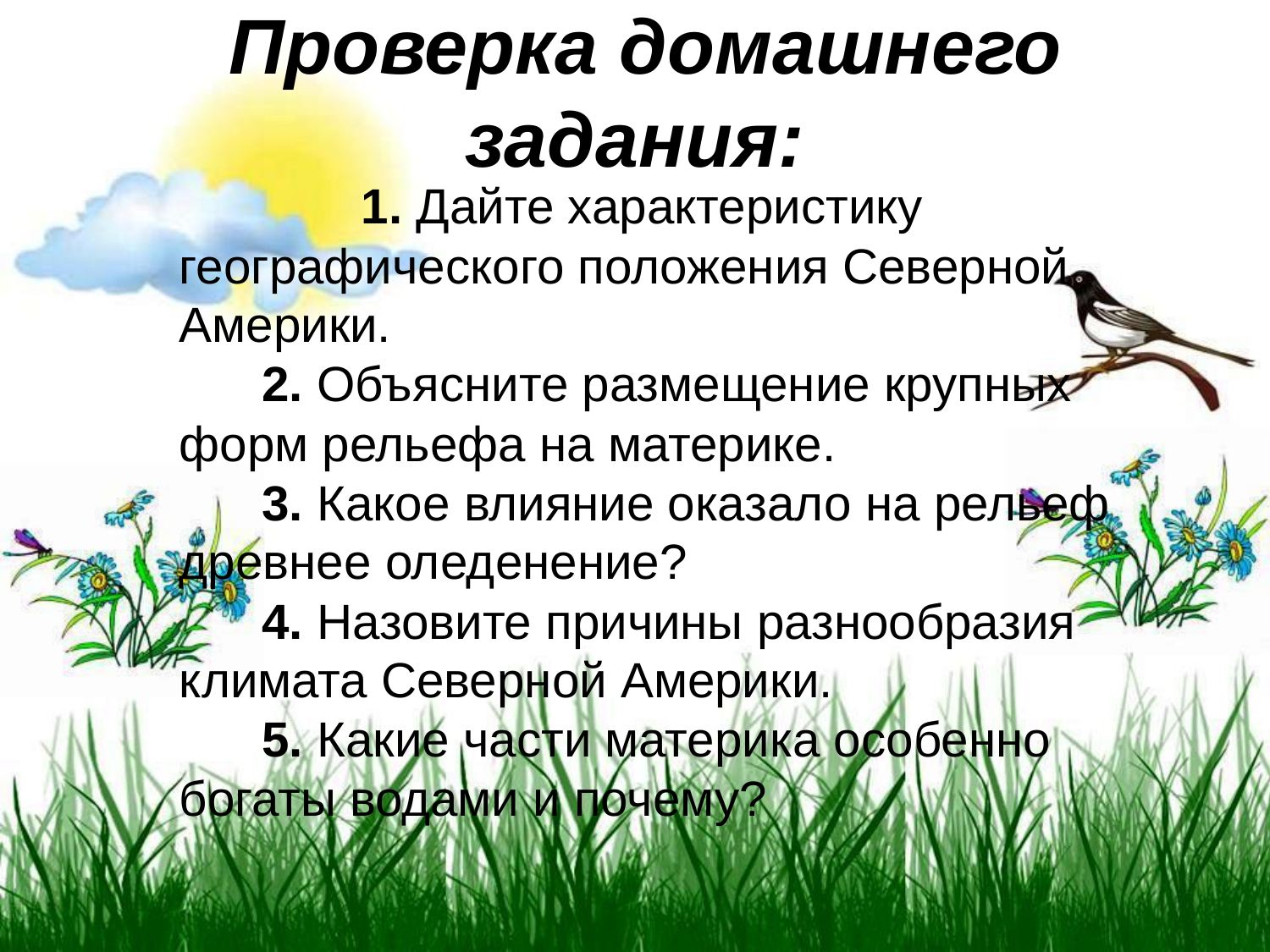

# Проверка домашнего задания:
		    1. Дайте характеристику географического положения Северной Америки.
      2. Объясните размещение крупных форм рельефа на материке.
      3. Какое влияние оказало на рельеф древнее оледенение?
      4. Назовите причины разнообразия климата Северной Америки.
      5. Какие части материка особенно богаты водами и почему?